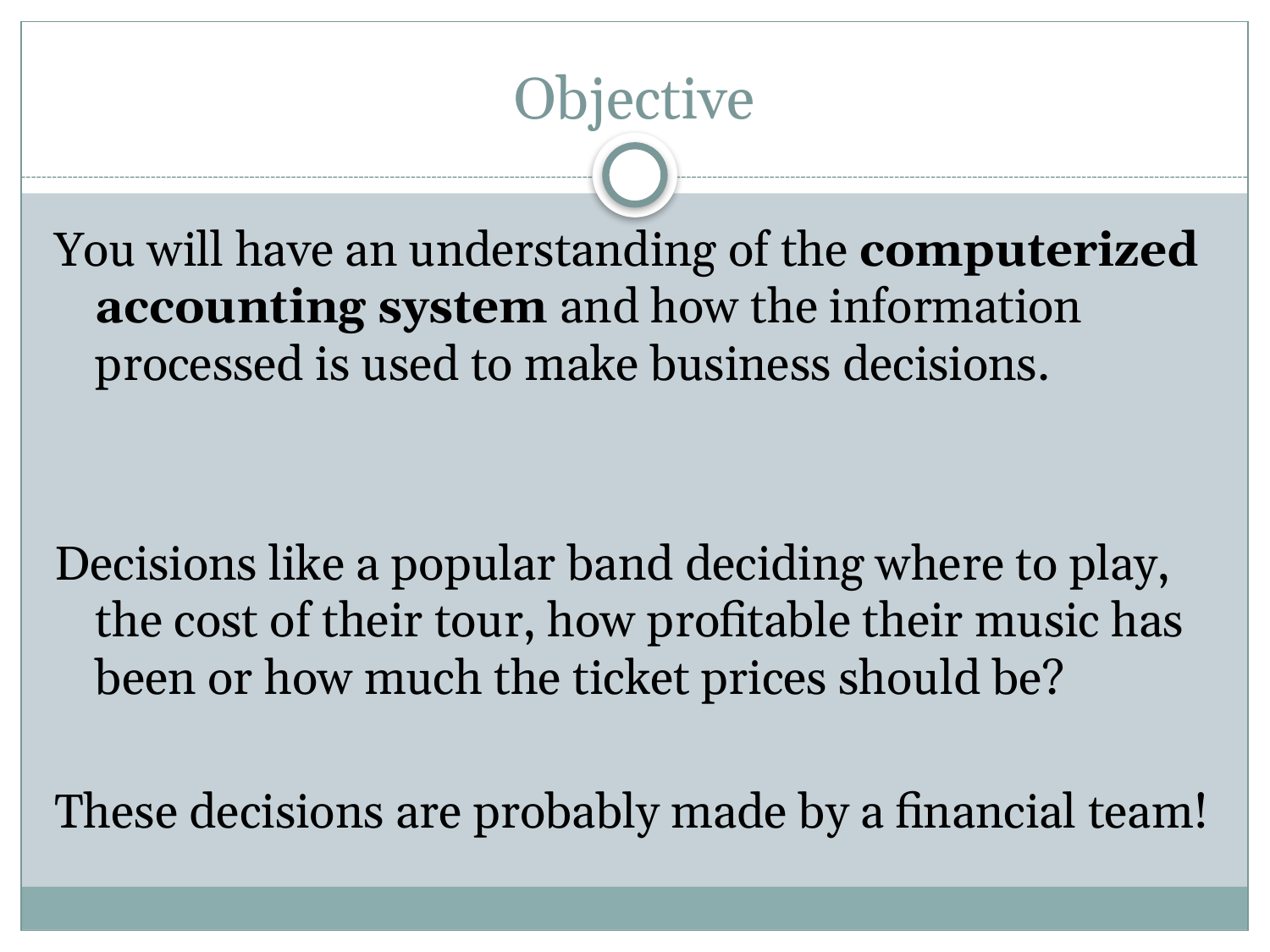

# Objective
You will have an understanding of the computerized accounting system and how the information processed is used to make business decisions.

Decisions like a popular band deciding where to play, the cost of their tour, how profitable their music has been or how much the ticket prices should be?

These decisions are probably made by a financial team!